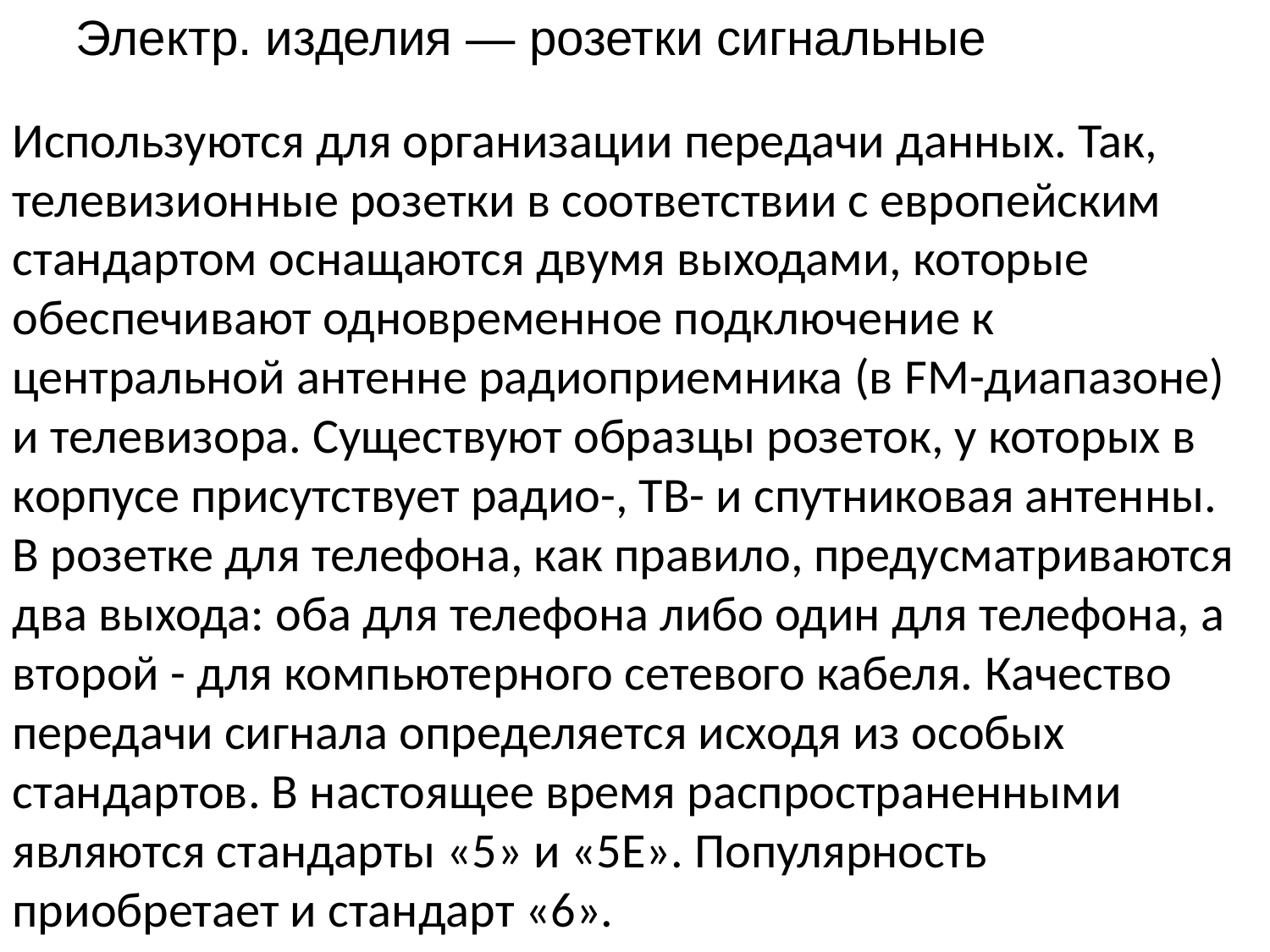

Электр. изделия — розетки сигнальные
Используются для организации передачи данных. Так, телевизионные розетки в соответствии с европейским стандартом оснащаются двумя выходами, которые обеспечивают одновременное подключение к центральной антенне радиоприемника (в FM-диапазоне) и телевизора. Существуют образцы розеток, у которых в корпусе присутствует радио-, ТВ- и спутниковая антенны.
В розетке для телефона, как правило, предусматриваются два выхода: оба для телефона либо один для телефона, а второй - для компьютерного сетевого кабеля. Качество передачи сигнала определяется исходя из особых стандартов. В настоящее время распространенными являются стандарты «5» и «5Е». Популярность приобретает и стандарт «6».